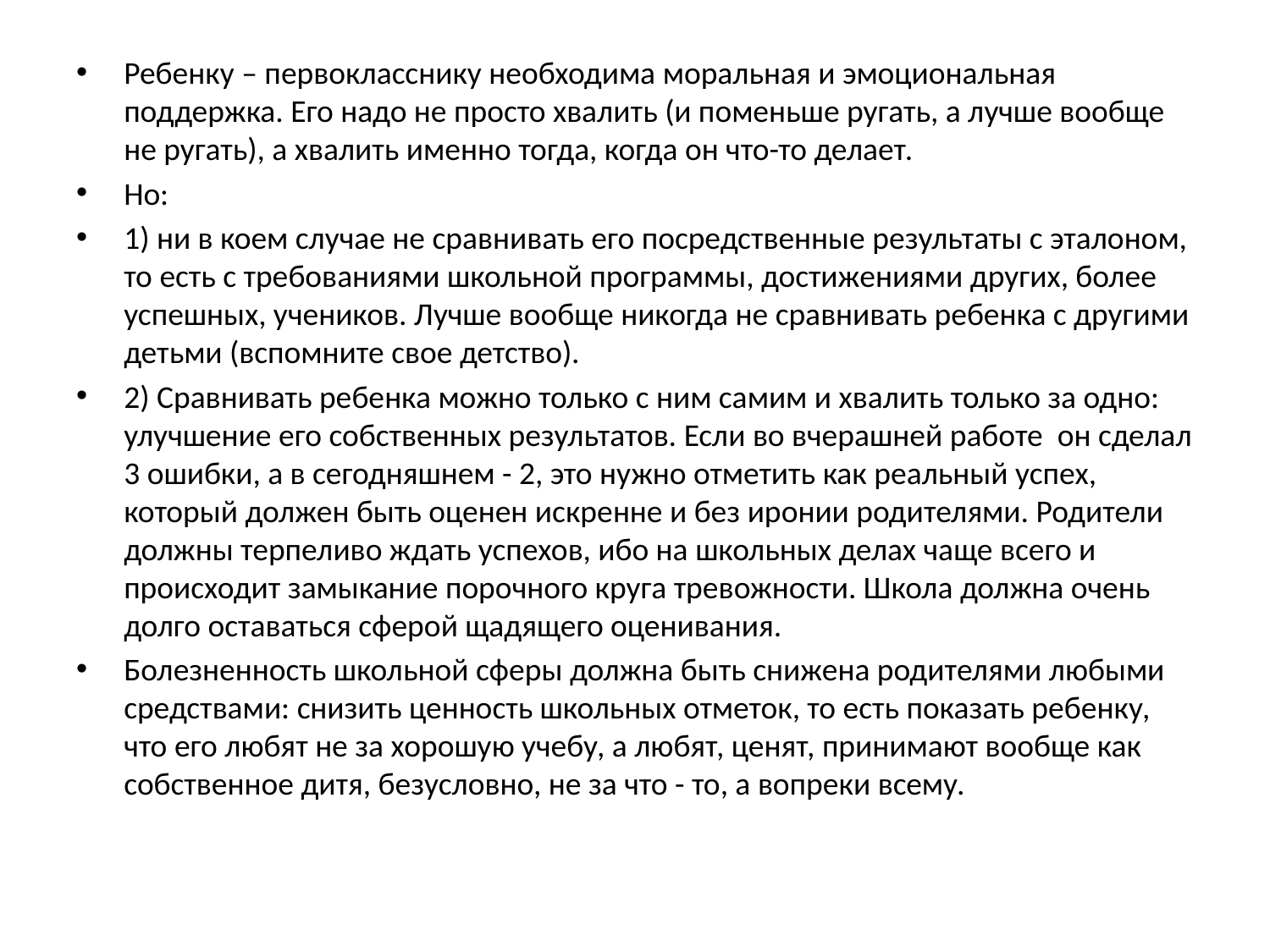

#
Ребенку – первокласснику необходима моральная и эмоциональная поддержка. Его надо не просто хвалить (и поменьше ругать, а лучше вообще не ругать), а хвалить именно тогда, когда он что-то делает.
Но:
1) ни в коем случае не сравнивать его посредственные результаты с эталоном, то есть с требованиями школьной программы, достижениями других, более успешных, учеников. Лучше вообще никогда не сравнивать ребенка с другими детьми (вспомните свое детство).
2) Сравнивать ребенка можно только с ним самим и хвалить только за одно: улучшение его собственных результатов. Если во вчерашней работе  он сделал 3 ошибки, а в сегодняшнем - 2, это нужно отметить как реальный успех, который должен быть оценен искренне и без иронии родителями. Родители должны терпеливо ждать успехов, ибо на школьных делах чаще всего и происходит замыкание порочного круга тревожности. Школа должна очень долго оставаться сферой щадящего оценивания.
Болезненность школьной сферы должна быть снижена родителями любыми средствами: снизить ценность школьных отметок, то есть показать ребенку, что его любят не за хорошую учебу, а любят, ценят, принимают вообще как собственное дитя, безусловно, не за что - то, а вопреки всему.